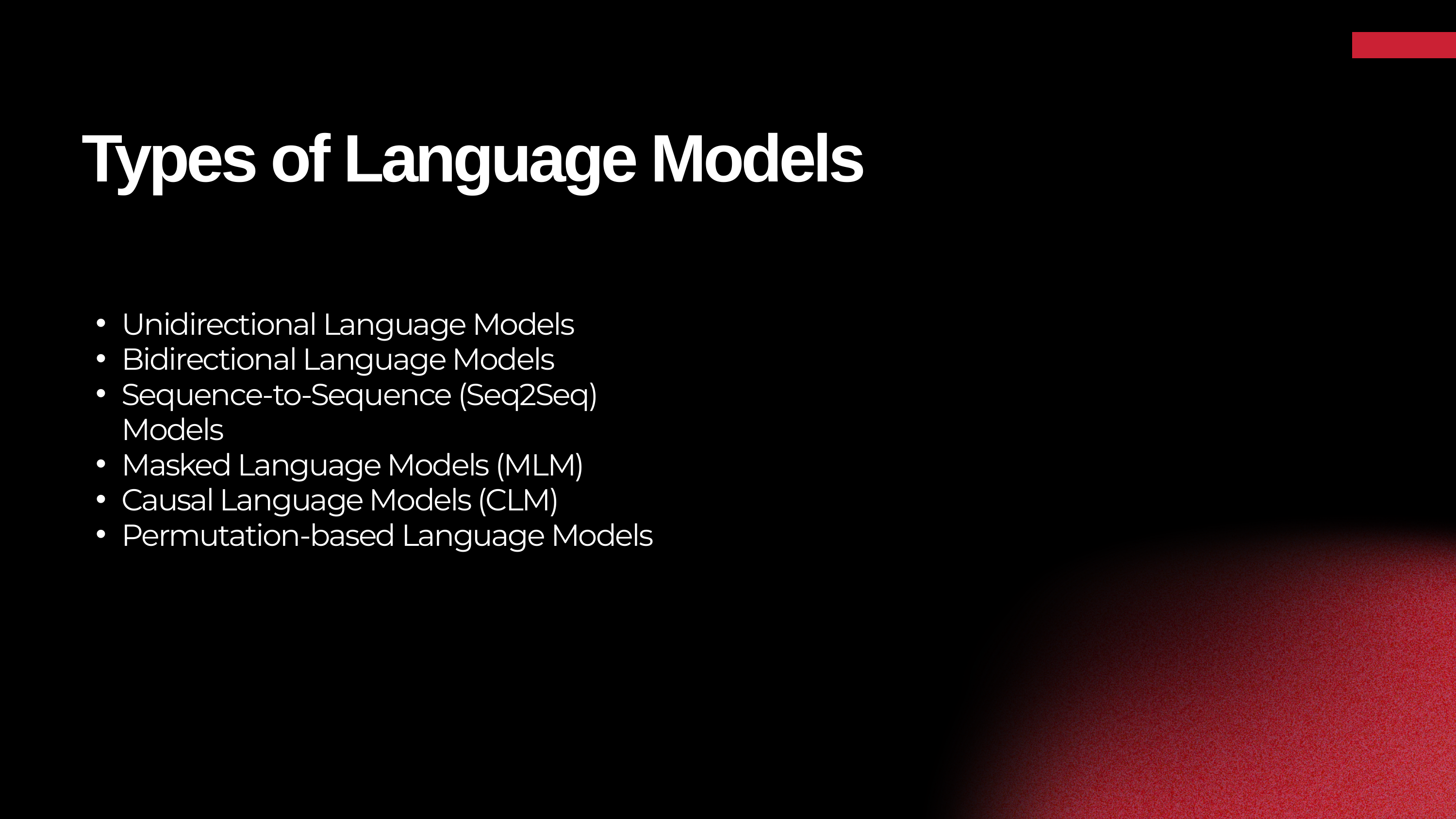

Types of Language Models
Unidirectional Language Models
Bidirectional Language Models
Sequence-to-Sequence (Seq2Seq) Models
Masked Language Models (MLM)
Causal Language Models (CLM)
Permutation-based Language Models